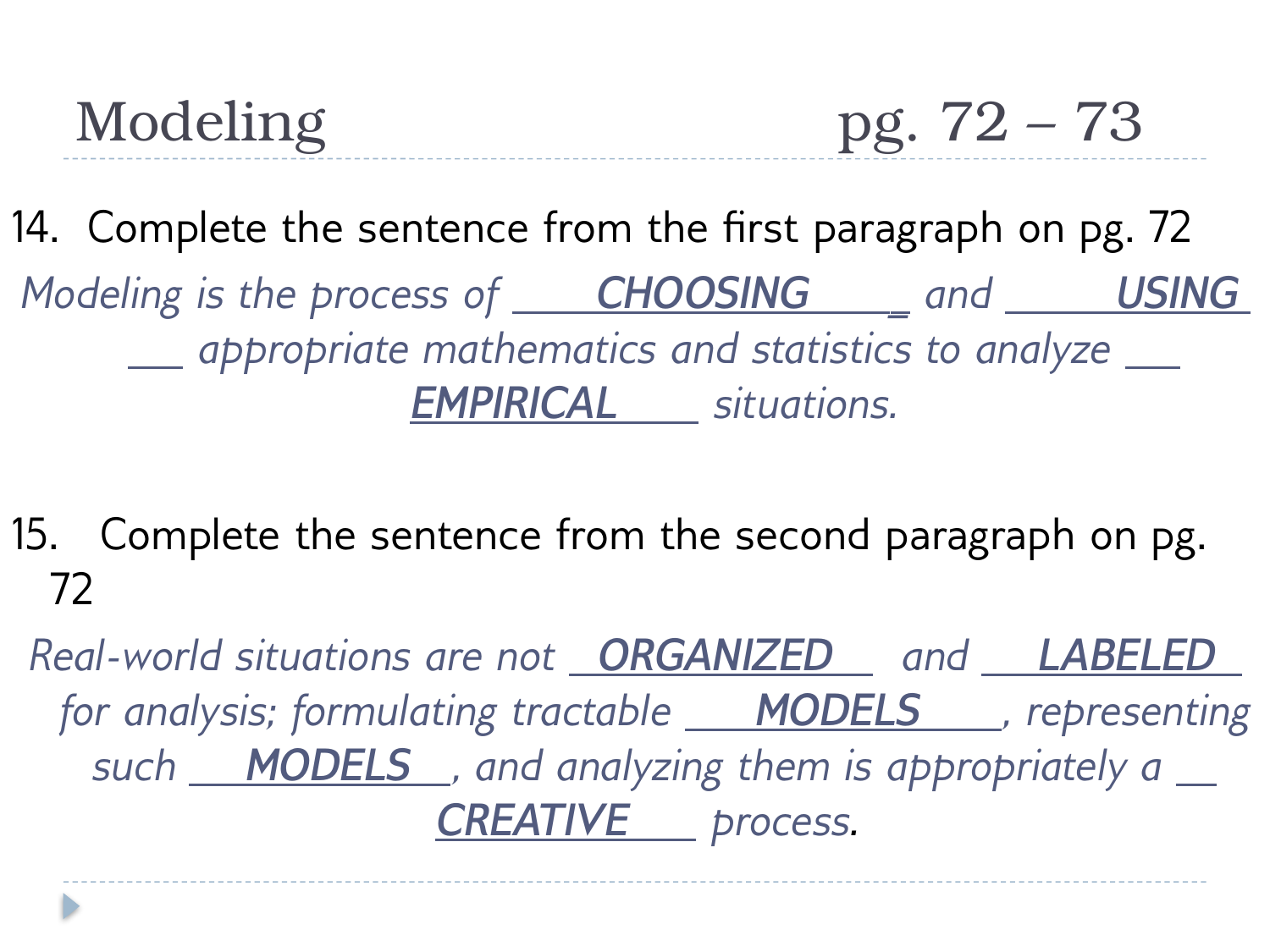

# Modeling					pg. 72 – 73
14.  Complete the sentence from the first paragraph on pg. 72
Modeling is the process of       CHOOSING      _ and         USING       appropriate mathematics and statistics to analyze      EMPIRICAL       situations.

15.   Complete the sentence from the second paragraph on pg. 72
Real-world situations are not   ORGANIZED     and     LABELED   for analysis; formulating tractable      MODELS      , representing such     MODELS   , and analyzing them is appropriately a     CREATIVE      process.